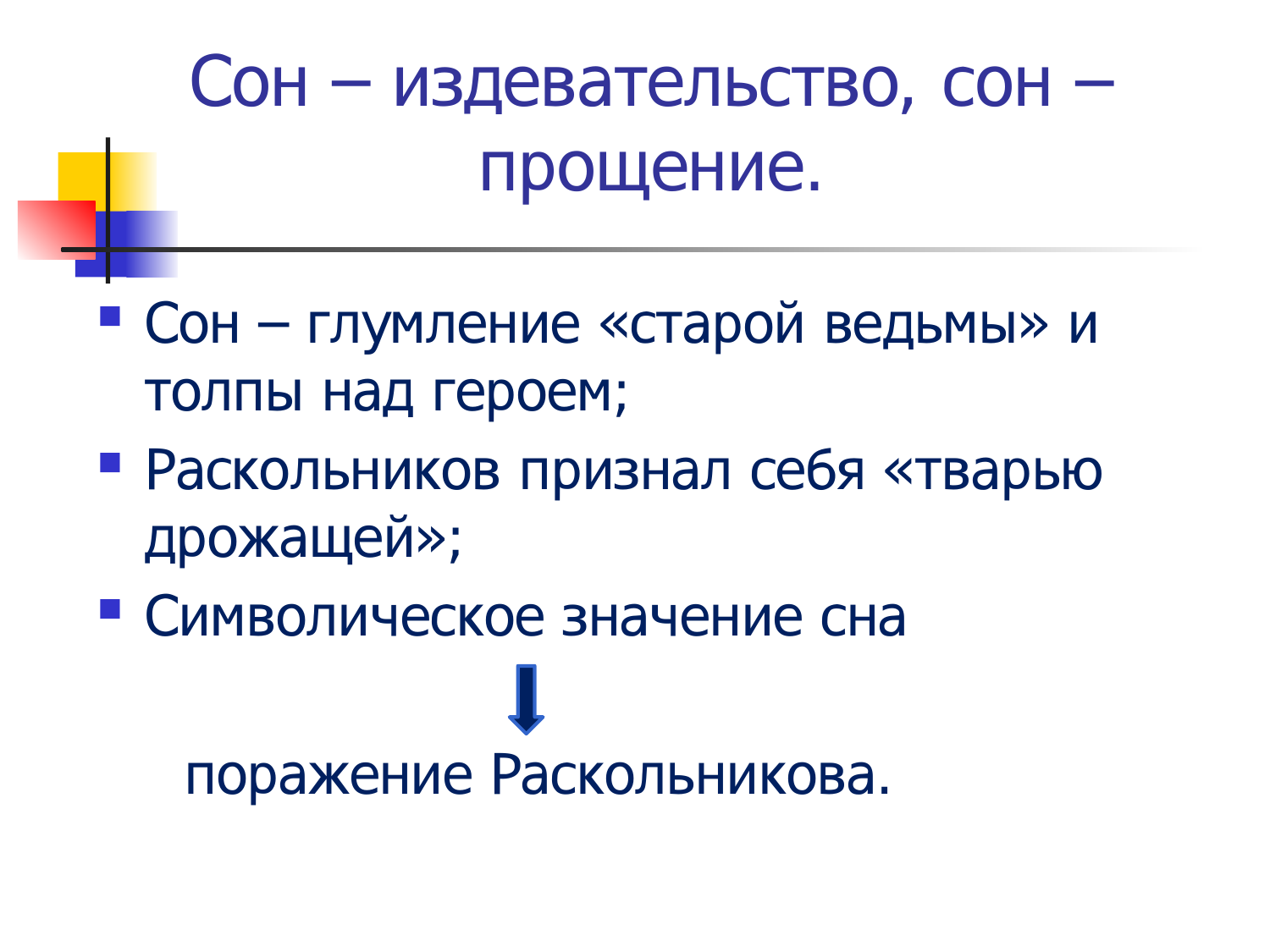

# Сон – издевательство, сон – прощение.
Сон – глумление «старой ведьмы» и толпы над героем;
Раскольников признал себя «тварью дрожащей»;
Символическое значение сна

     поражение Раскольникова.